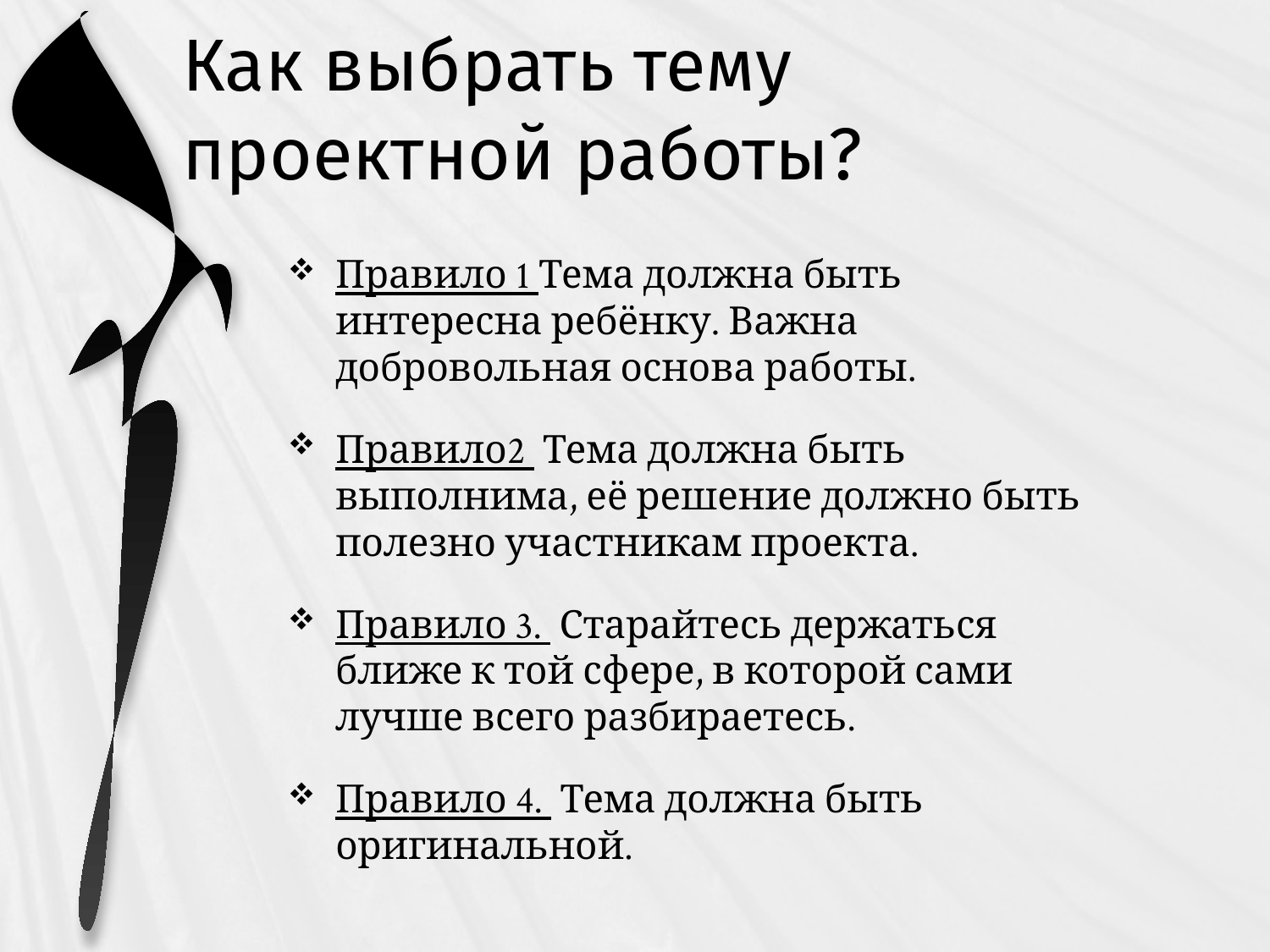

# Как выбрать тему проектной работы?
Правило 1 Тема должна быть интересна ребёнку. Важна добровольная основа работы.
Правило2  Тема должна быть выполнима, её решение должно быть полезно участникам проекта.
Правило 3.  Старайтесь держаться ближе к той сфере, в которой сами лучше всего разбираетесь.
Правило 4.  Тема должна быть оригинальной.